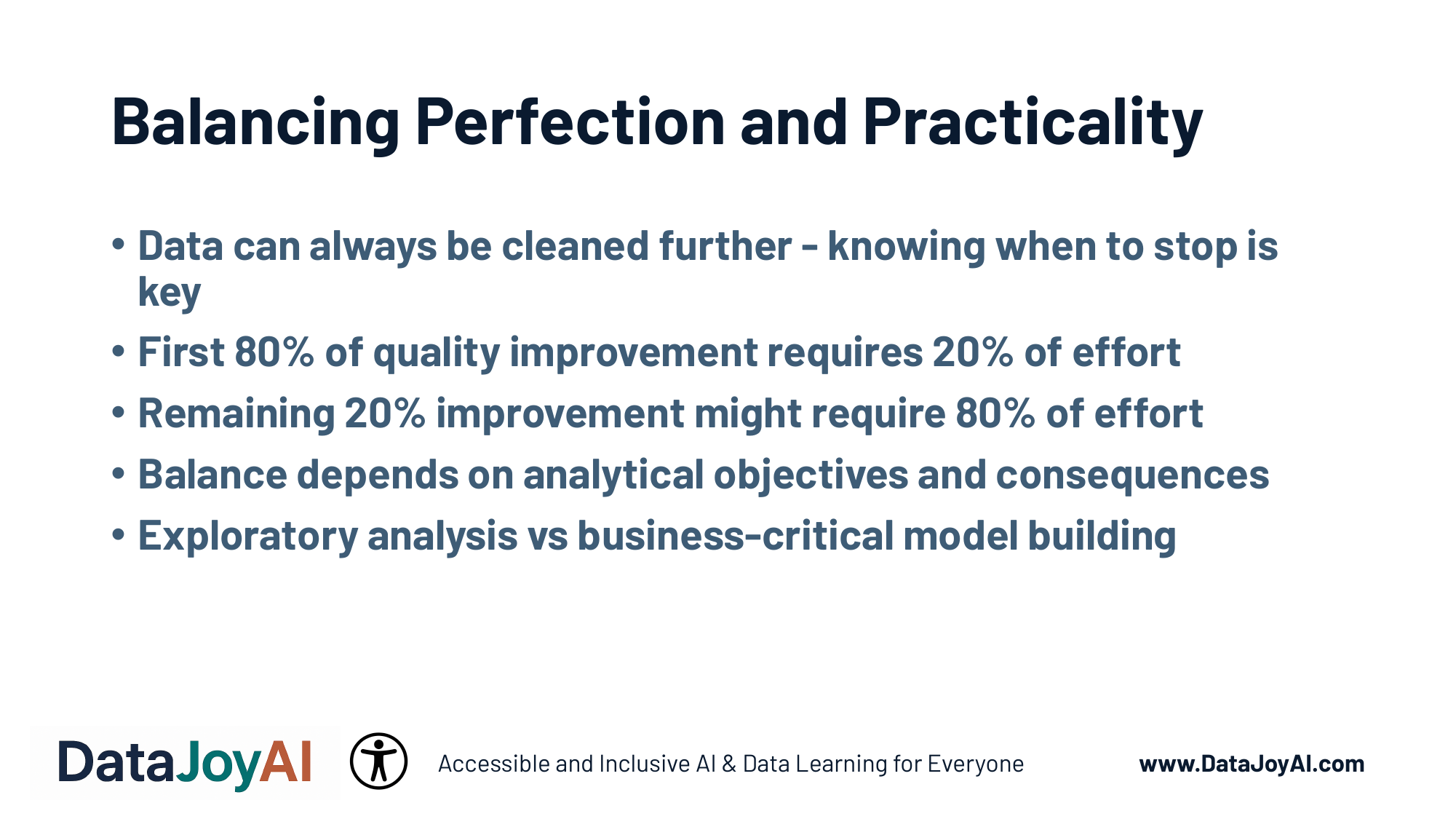

# Balancing Perfection and Practicality
Data can always be cleaned further - knowing when to stop is key
First 80% of quality improvement requires 20% of effort
Remaining 20% improvement might require 80% of effort
Balance depends on analytical objectives and consequences
Exploratory analysis vs business-critical model building